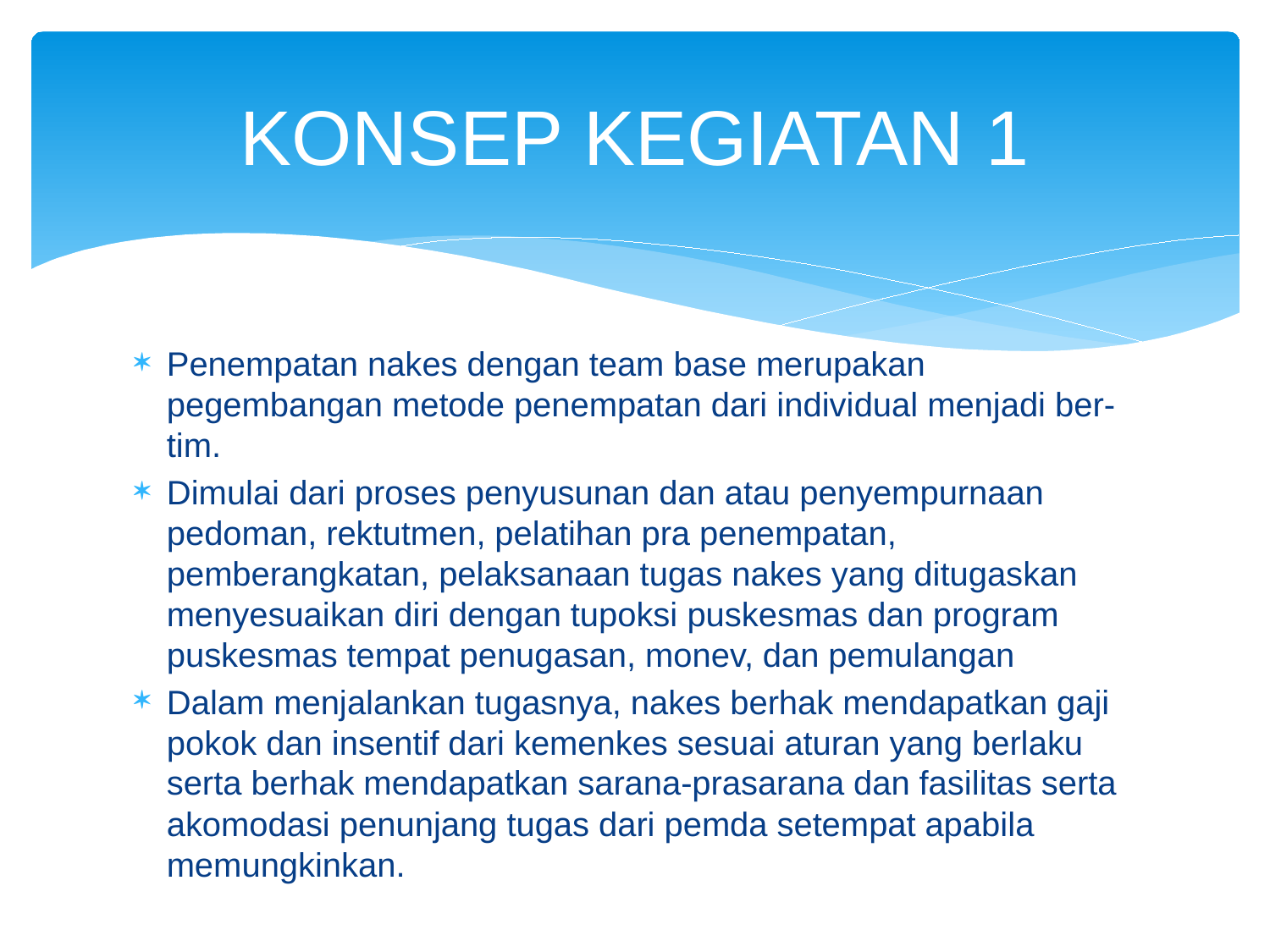

# KONSEP KEGIATAN 1
Penempatan nakes dengan team base merupakan pegembangan metode penempatan dari individual menjadi ber-tim.
Dimulai dari proses penyusunan dan atau penyempurnaan pedoman, rektutmen, pelatihan pra penempatan, pemberangkatan, pelaksanaan tugas nakes yang ditugaskan menyesuaikan diri dengan tupoksi puskesmas dan program puskesmas tempat penugasan, monev, dan pemulangan
Dalam menjalankan tugasnya, nakes berhak mendapatkan gaji pokok dan insentif dari kemenkes sesuai aturan yang berlaku serta berhak mendapatkan sarana-prasarana dan fasilitas serta akomodasi penunjang tugas dari pemda setempat apabila memungkinkan.